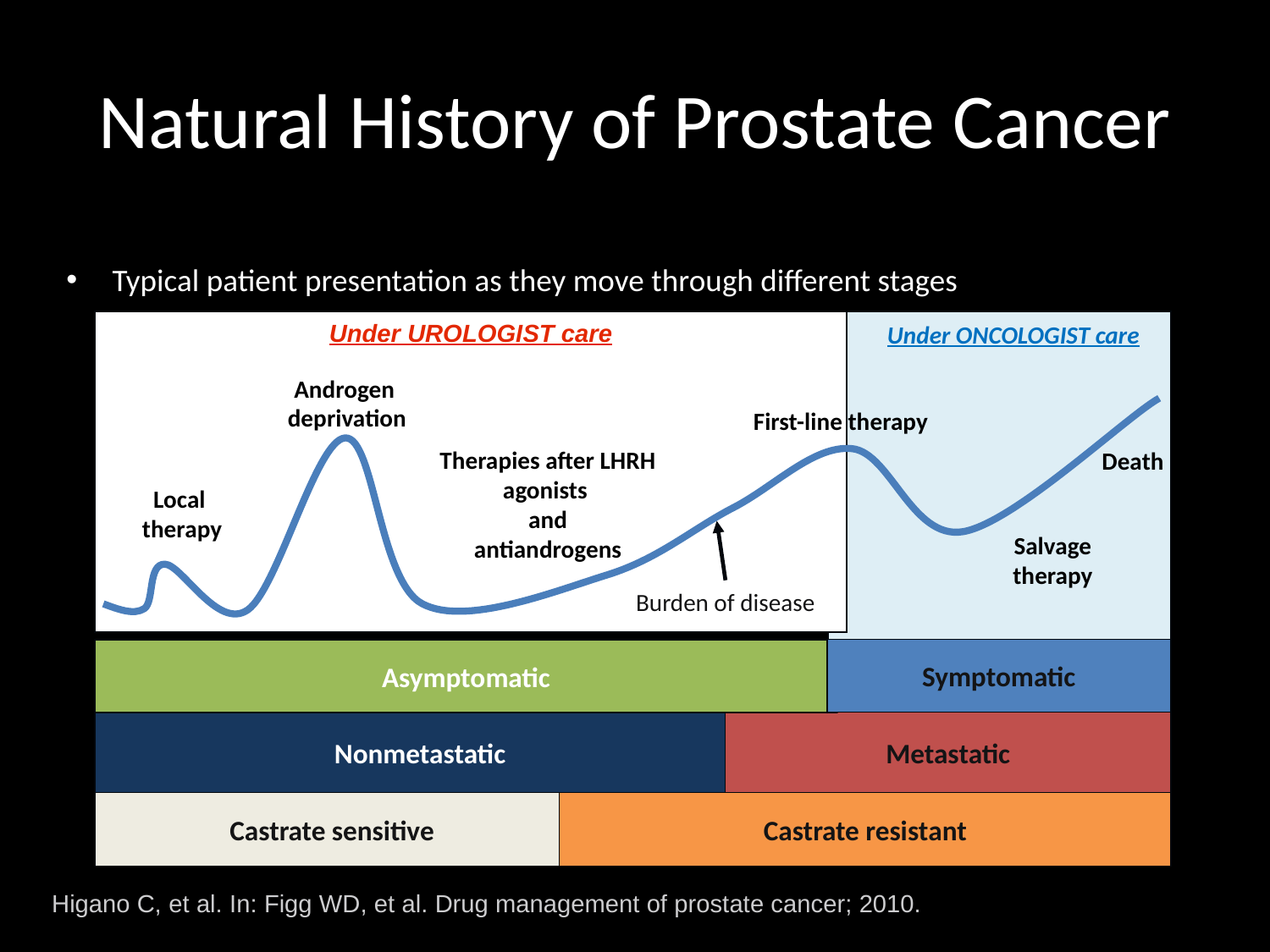

# Natural History of Prostate Cancer
Typical patient presentation as they move through different stages
Under UROLOGIST care

Under the care of ONCOLOGIST
Under ONCOLOGIST care
Androgen
deprivation

First-line therapy
Therapies after LHRH agonists
and
antiandrogens
Death
Local
therapy
Salvage
therapy
Burden of disease
Symptomatic
Asymptomatic
Nonmetastatic
Metastatic
Castrate sensitive
Castrate resistant
Higano C, et al. In: Figg WD, et al. Drug management of prostate cancer; 2010.